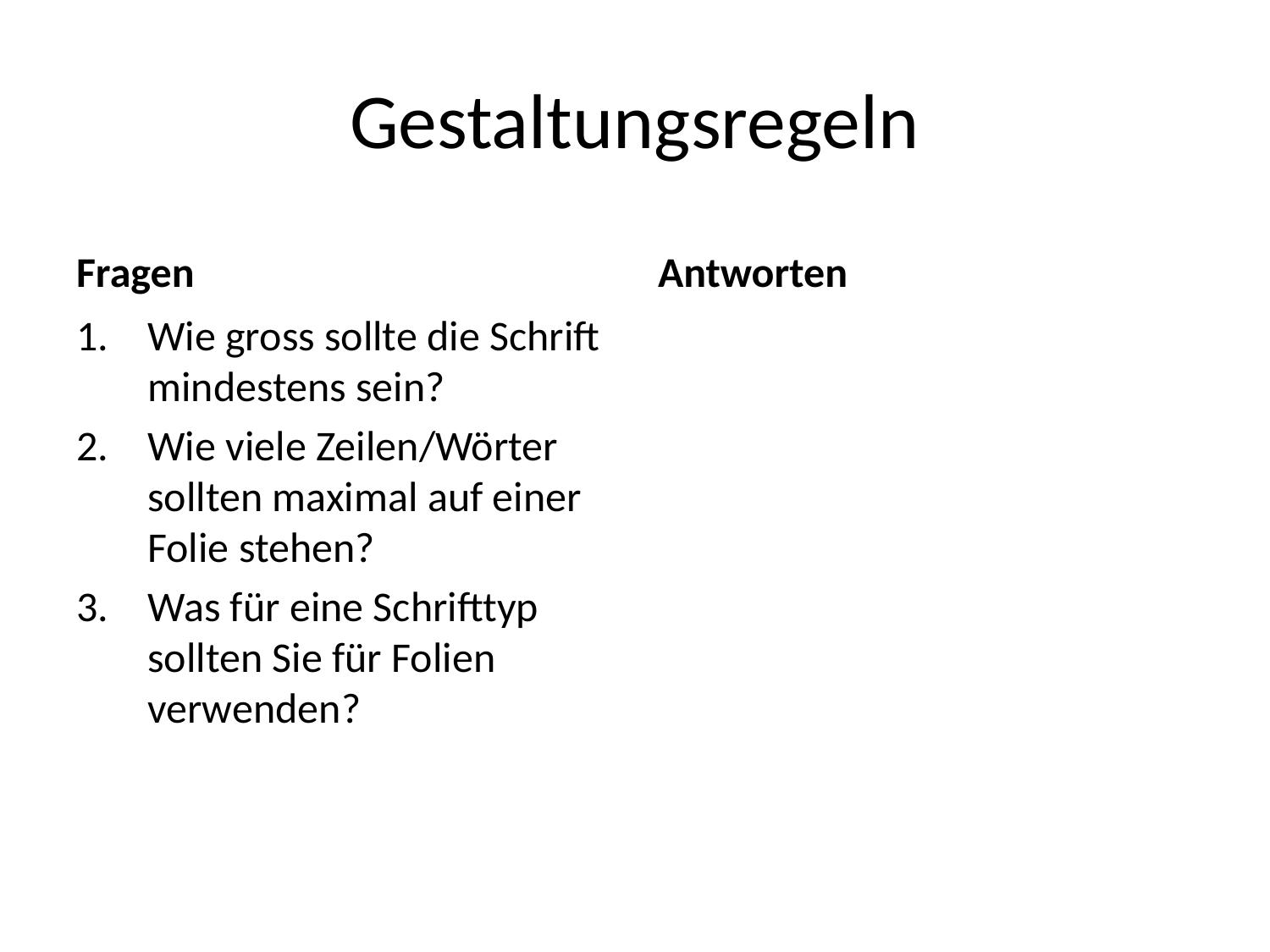

# Gestaltungsregeln
Fragen
Antworten
Wie gross sollte die Schrift mindestens sein?
Wie viele Zeilen/Wörter sollten maximal auf einer Folie stehen?
Was für eine Schrifttyp sollten Sie für Folien verwenden?